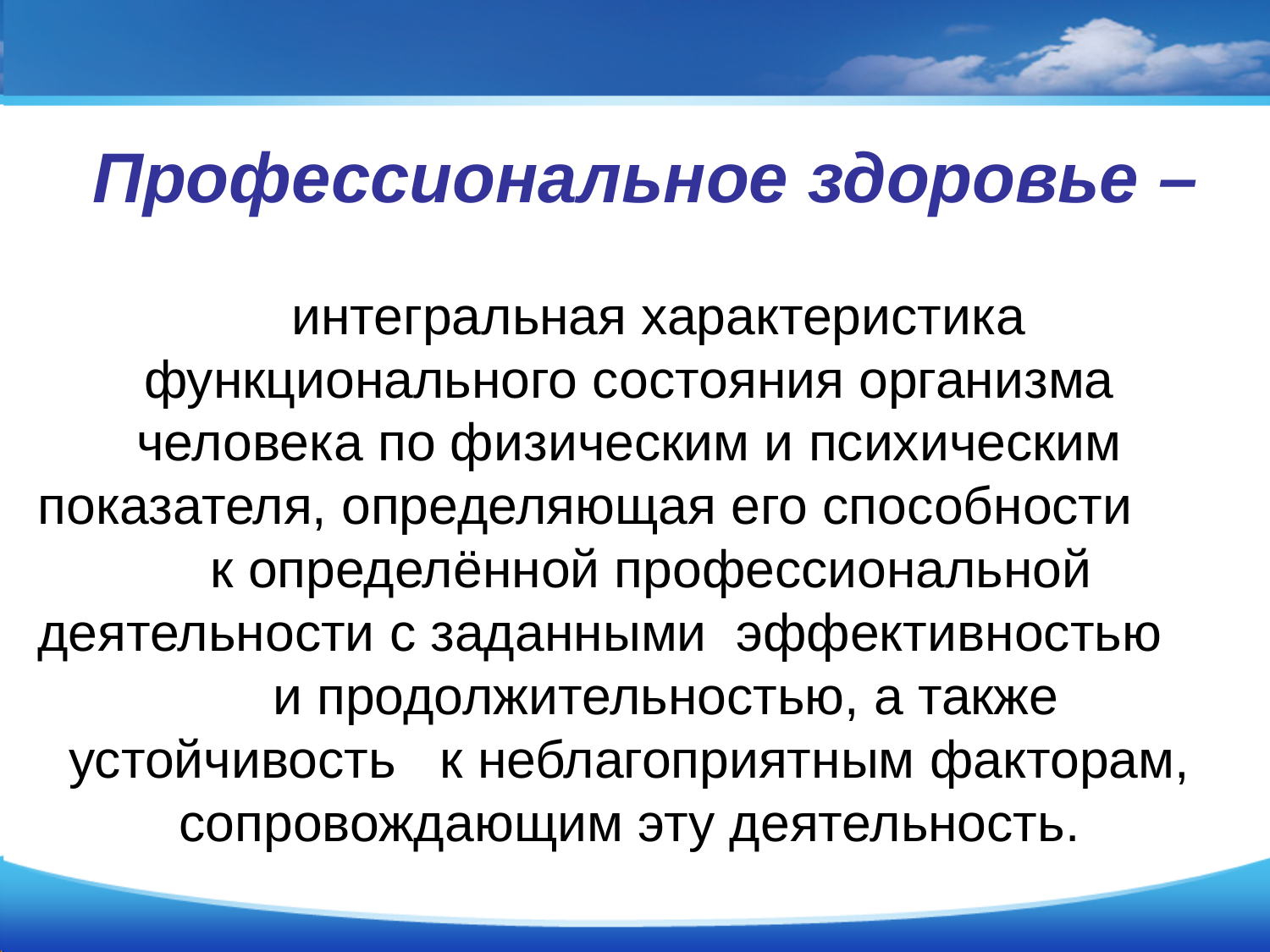

# Профессиональное здоровье –
    интегральная характеристика функционального состояния организма человека по физическим и психическим показателя, определяющая его способности          к определённой профессиональной деятельности с заданными  эффективностью          и продолжительностью, а также устойчивость   к неблагоприятным факторам, сопровождающим эту деятельность.